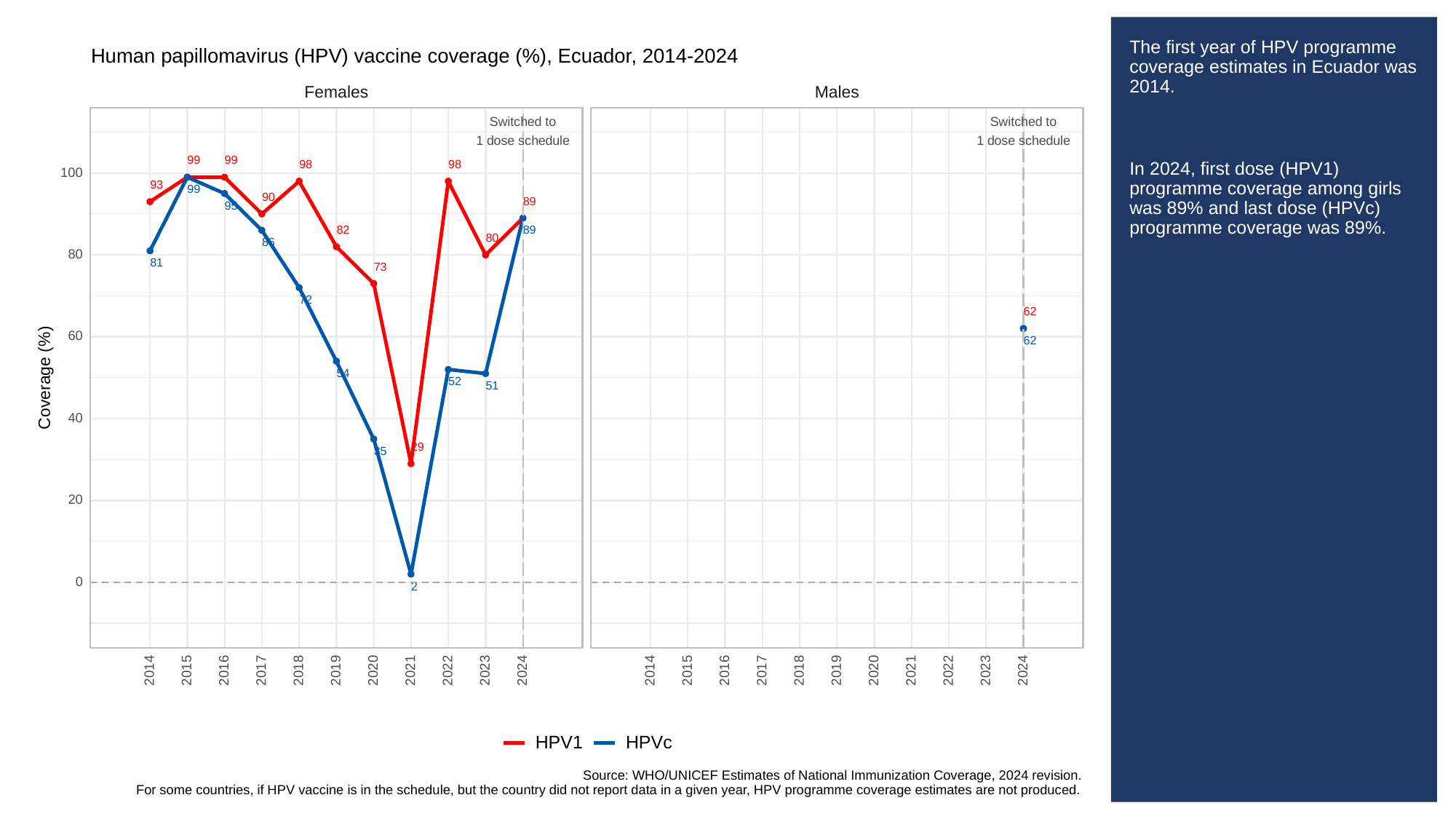

# The first year of HPV programme coverage estimates in Ecuador was 2014.

In 2024, first dose (HPV1) programme coverage among girls was 89% and last dose (HPVc) programme coverage was 89%.

Human papillomavirus (HPV) vaccine coverage (%), Ecuador, 2014-2024
Females
Males

Switched to
Switched to

1 dose schedule
1 dose schedule
99
99
98
98
100

93
99

90
89

95

82
89

80
86

80

81
73

72
62

60

62

54
Coverage (%)

52
51
40

29
35

20

0

2

2023
2023
2014
2015
2016
2017
2018
2019
2020
2021
2022
2024
2014
2015
2016
2017
2018
2019
2020
2021
2022
2024
HPVc
HPV1

Source: WHO/UNICEF Estimates of National Immunization Coverage, 2024 revision.
For some countries, if HPV vaccine is in the schedule, but the country did not report data in a given year, HPV programme coverage estimates are not produced.